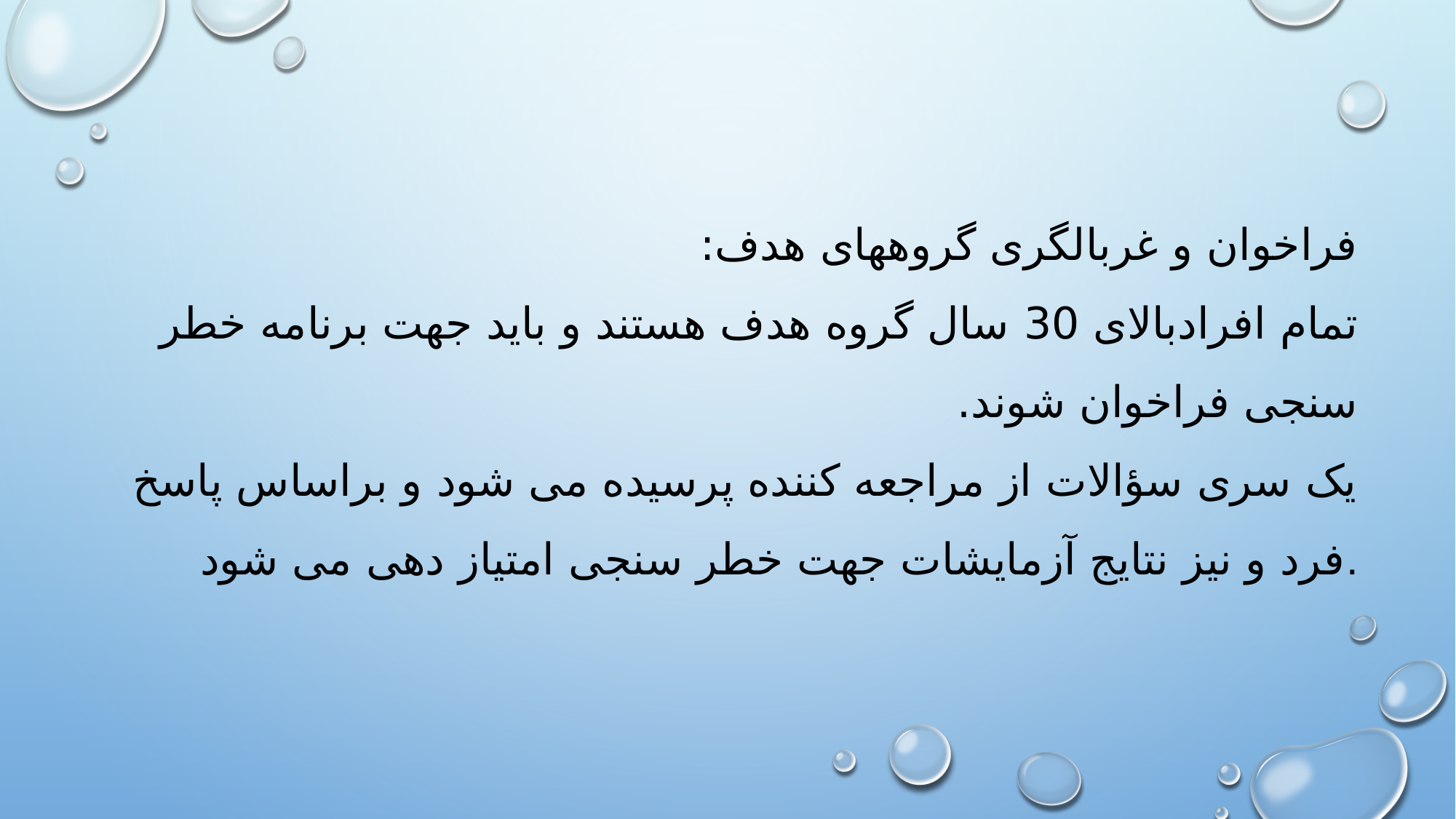

# فراخوان و غربالگری گروههای هدف: تمام افرادبالای 30 سال گروه هدف هستند و باید جهت برنامه خطر سنجی فراخوان شوند. یک سری سؤالات از مراجعه کننده پرسیده می شود و براساس پاسخ فرد و نیز نتایج آزمایشات جهت خطر سنجی امتیاز دهی می شود.